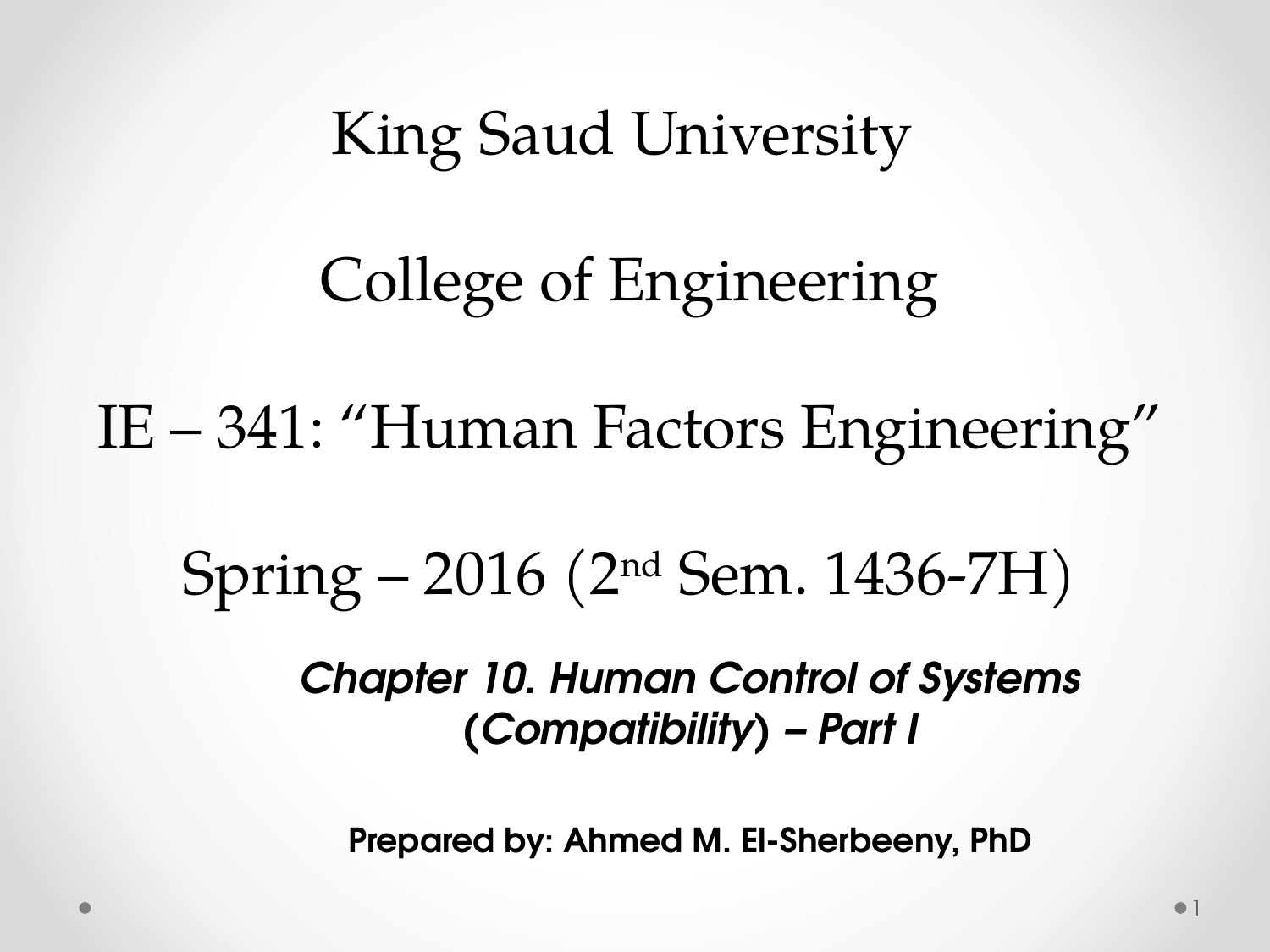

# King Saud University College of Engineering IE – 341: “Human Factors Engineering” Spring – 2016 (2nd Sem. 1436-7H)
Chapter 10. Human Control of Systems (Compatibility) – Part I

Prepared by: Ahmed M. El-Sherbeeny, PhD
1